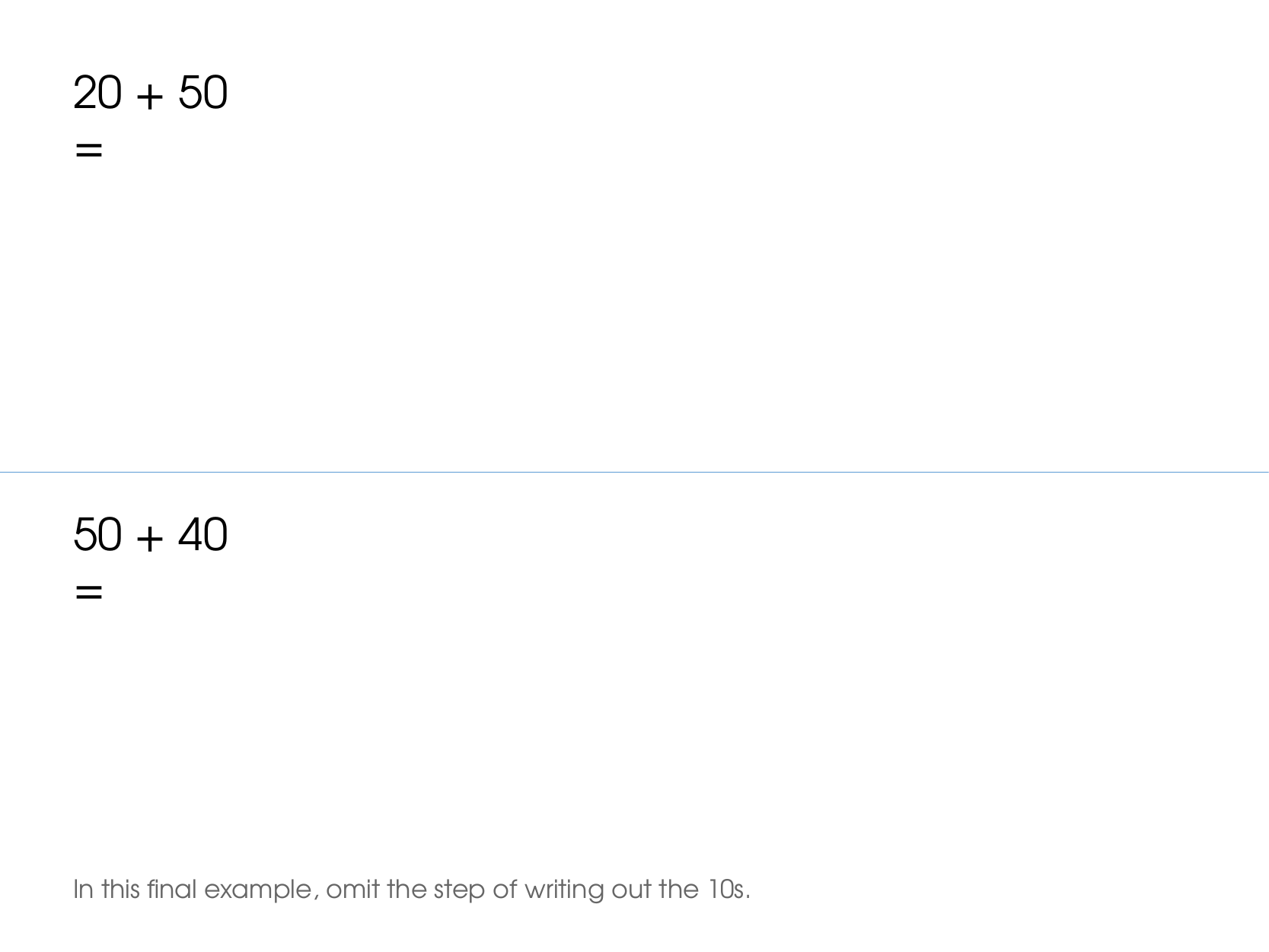

20 + 50 =
50 + 40 =
In this final example, omit the step of writing out the 10s.